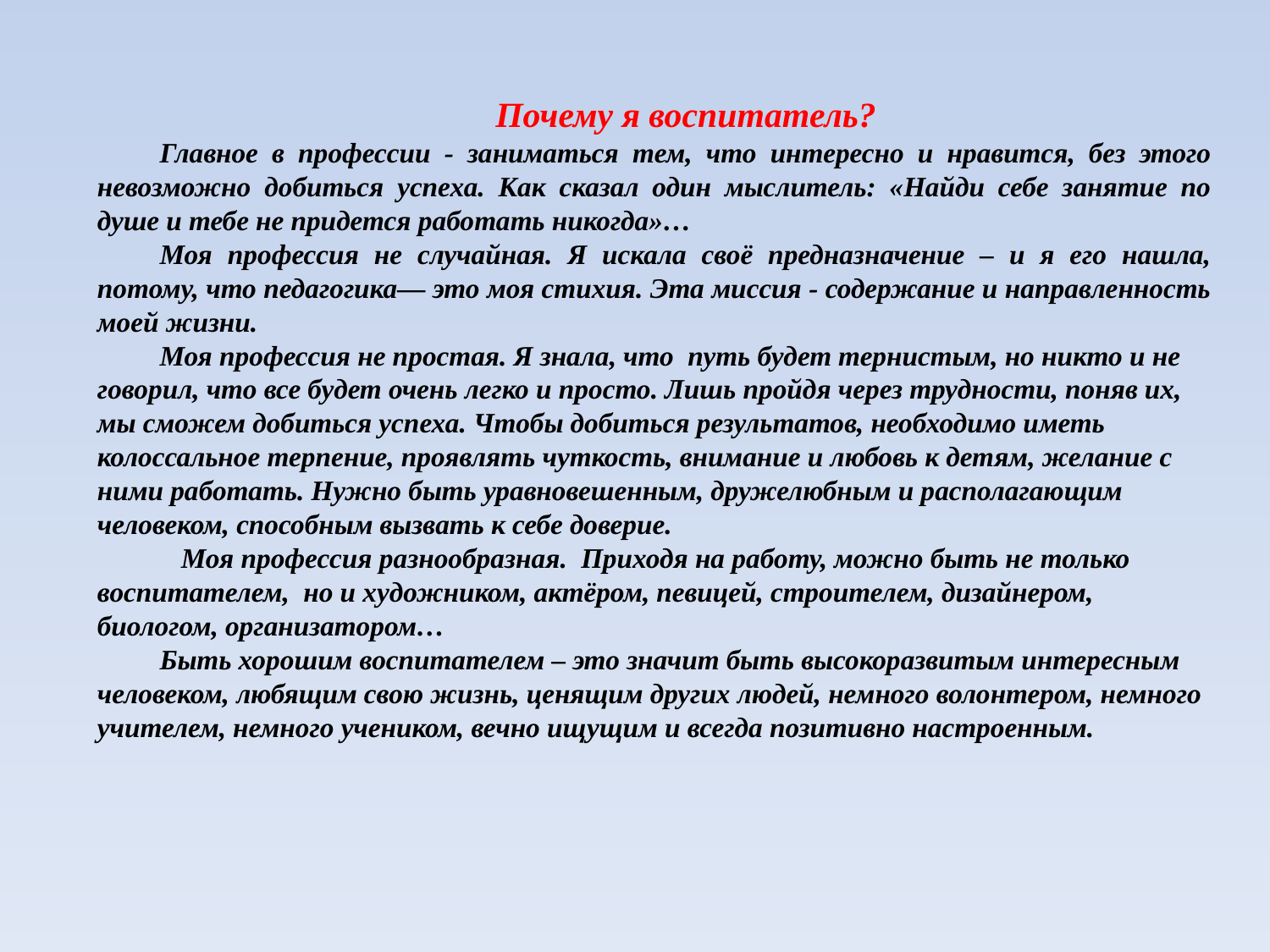

Почему я воспитатель?
Главное в профессии - заниматься тем, что интересно и нравится, без этого невозможно добиться успеха. Как сказал один мыслитель: «Найди себе занятие по душе и тебе не придется работать никогда»…
Моя профессия не случайная. Я искала своё предназначение – и я его нашла, потому, что педагогика— это моя стихия. Эта миссия - содержание и направленность моей жизни.
Моя профессия не простая. Я знала, что  путь будет тернистым, но никто и не говорил, что все будет очень легко и просто. Лишь пройдя через трудности, поняв их, мы сможем добиться успеха. Чтобы добиться результатов, необходимо иметь колоссальное терпение, проявлять чуткость, внимание и любовь к детям, желание с ними работать. Нужно быть уравновешенным, дружелюбным и располагающим человеком, способным вызвать к себе доверие.
            Моя профессия разнообразная.  Приходя на работу, можно быть не только воспитателем,  но и художником, актёром, певицей, строителем, дизайнером, биологом, организатором…
Быть хорошим воспитателем – это значит быть высокоразвитым интересным человеком, любящим свою жизнь, ценящим других людей, немного волонтером, немного учителем, немного учеником, вечно ищущим и всегда позитивно настроенным.